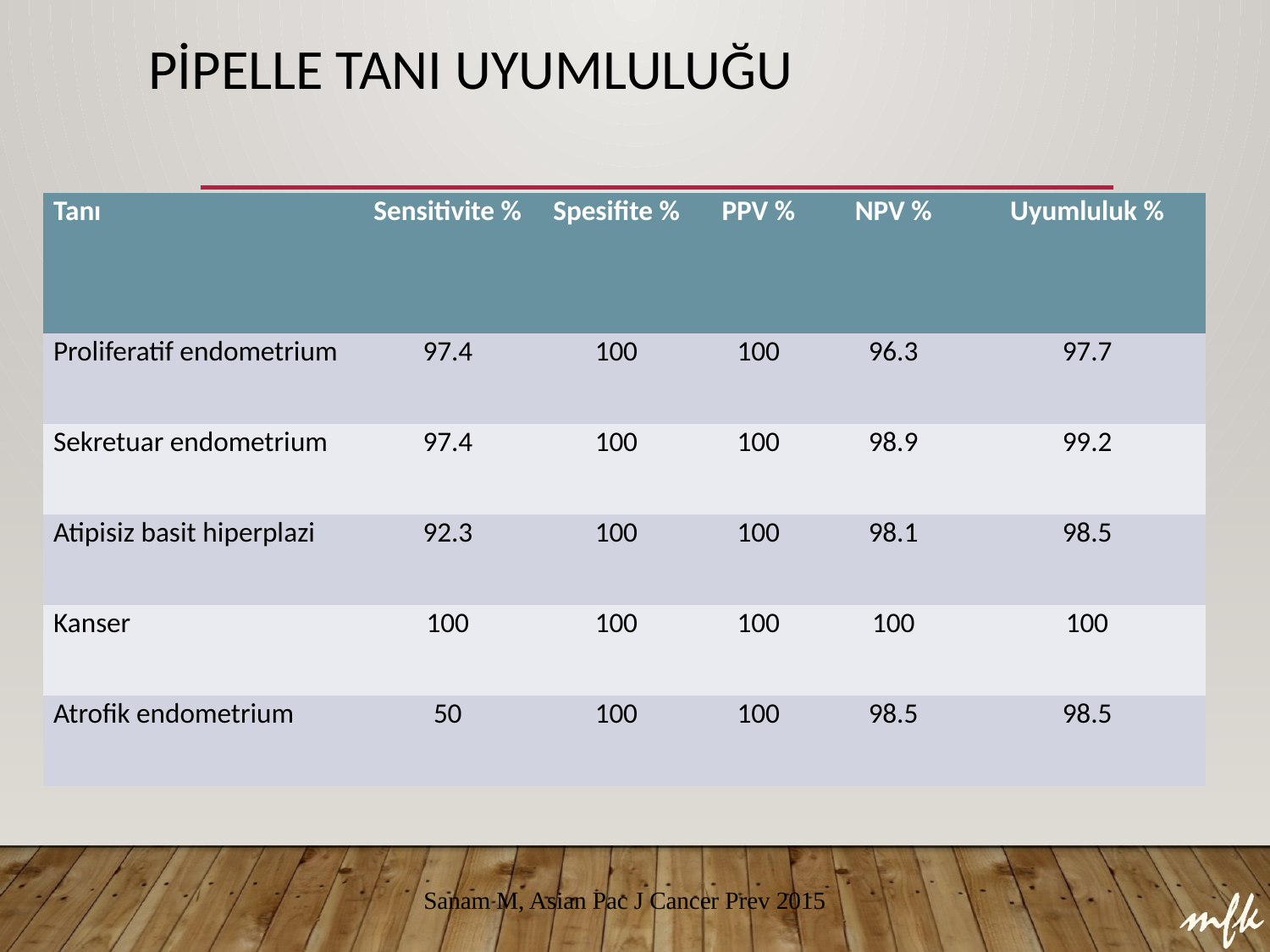

# Pipelle Tanı Uyumluluğu
| Tanı | Sensitivite % | Spesifite % | PPV % | NPV % | Uyumluluk % |
| --- | --- | --- | --- | --- | --- |
| Proliferatif endometrium | 97.4 | 100 | 100 | 96.3 | 97.7 |
| Sekretuar endometrium | 97.4 | 100 | 100 | 98.9 | 99.2 |
| Atipisiz basit hiperplazi | 92.3 | 100 | 100 | 98.1 | 98.5 |
| Kanser | 100 | 100 | 100 | 100 | 100 |
| Atrofik endometrium | 50 | 100 | 100 | 98.5 | 98.5 |
Sanam M, Asian Pac J Cancer Prev 2015